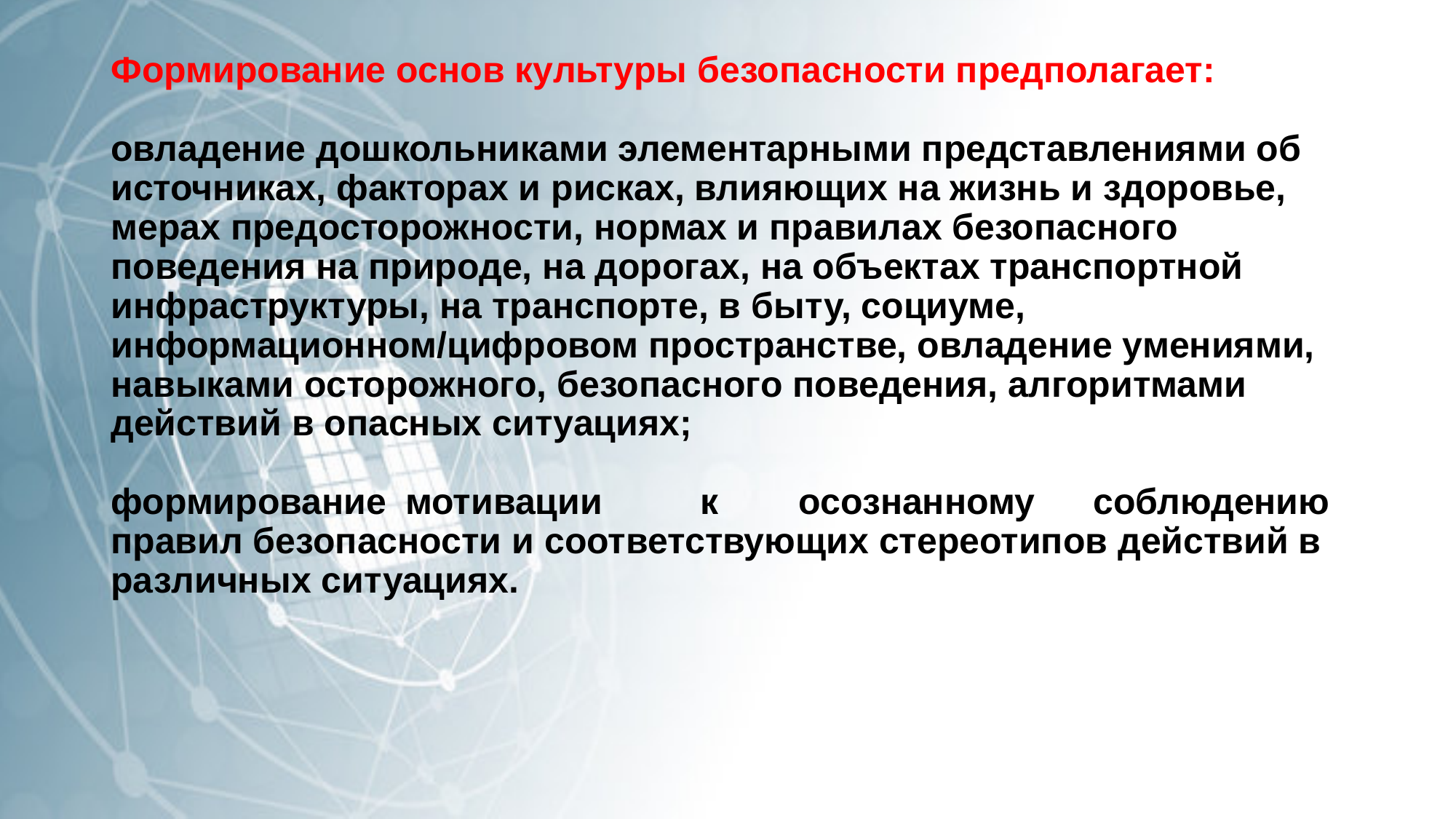

# Формирование основ культуры безопасности предполагает: овладение дошкольниками элементарными представлениями об источниках, факторах и рисках, влияющих на жизнь и здоровье, мерах предосторожности, нормах и правилах безопасного поведения на природе, на дорогах, на объектах транспортной инфраструктуры, на транспорте, в быту, социуме, информационном/цифровом пространстве, овладение умениями, навыками осторожного, безопасного поведения, алгоритмами действий в опасных ситуациях; формирование	мотивации	к	осознанному	соблюдению правил безопасности и соответствующих стереотипов действий в различных ситуациях.